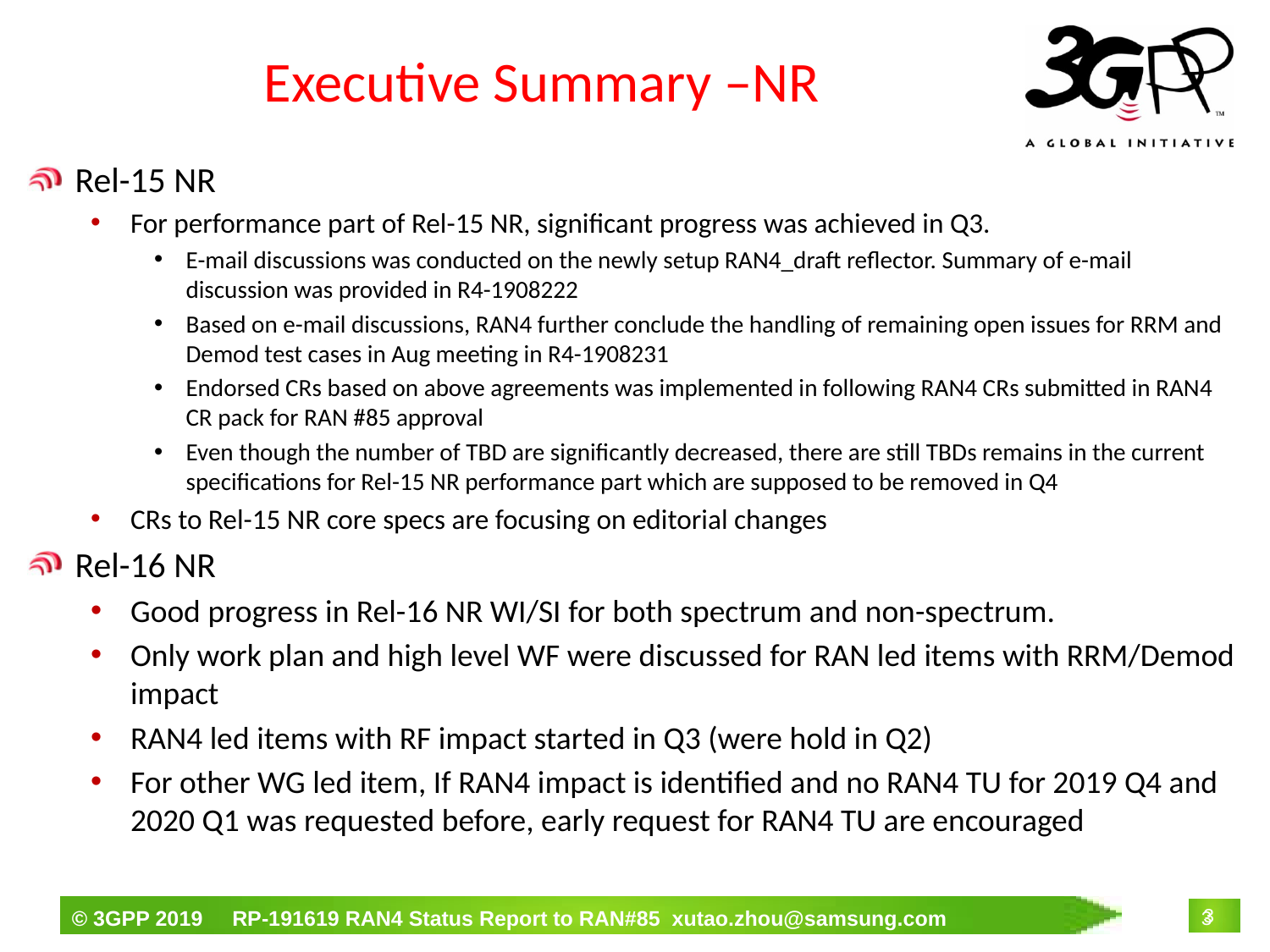

# Executive Summary –NR
Rel-15 NR
For performance part of Rel-15 NR, significant progress was achieved in Q3.
E-mail discussions was conducted on the newly setup RAN4_draft reflector. Summary of e-mail discussion was provided in R4-1908222
Based on e-mail discussions, RAN4 further conclude the handling of remaining open issues for RRM and Demod test cases in Aug meeting in R4-1908231
Endorsed CRs based on above agreements was implemented in following RAN4 CRs submitted in RAN4 CR pack for RAN #85 approval
Even though the number of TBD are significantly decreased, there are still TBDs remains in the current specifications for Rel-15 NR performance part which are supposed to be removed in Q4
CRs to Rel-15 NR core specs are focusing on editorial changes
Rel-16 NR
Good progress in Rel-16 NR WI/SI for both spectrum and non-spectrum.
Only work plan and high level WF were discussed for RAN led items with RRM/Demod impact
RAN4 led items with RF impact started in Q3 (were hold in Q2)
For other WG led item, If RAN4 impact is identified and no RAN4 TU for 2019 Q4 and 2020 Q1 was requested before, early request for RAN4 TU are encouraged

3